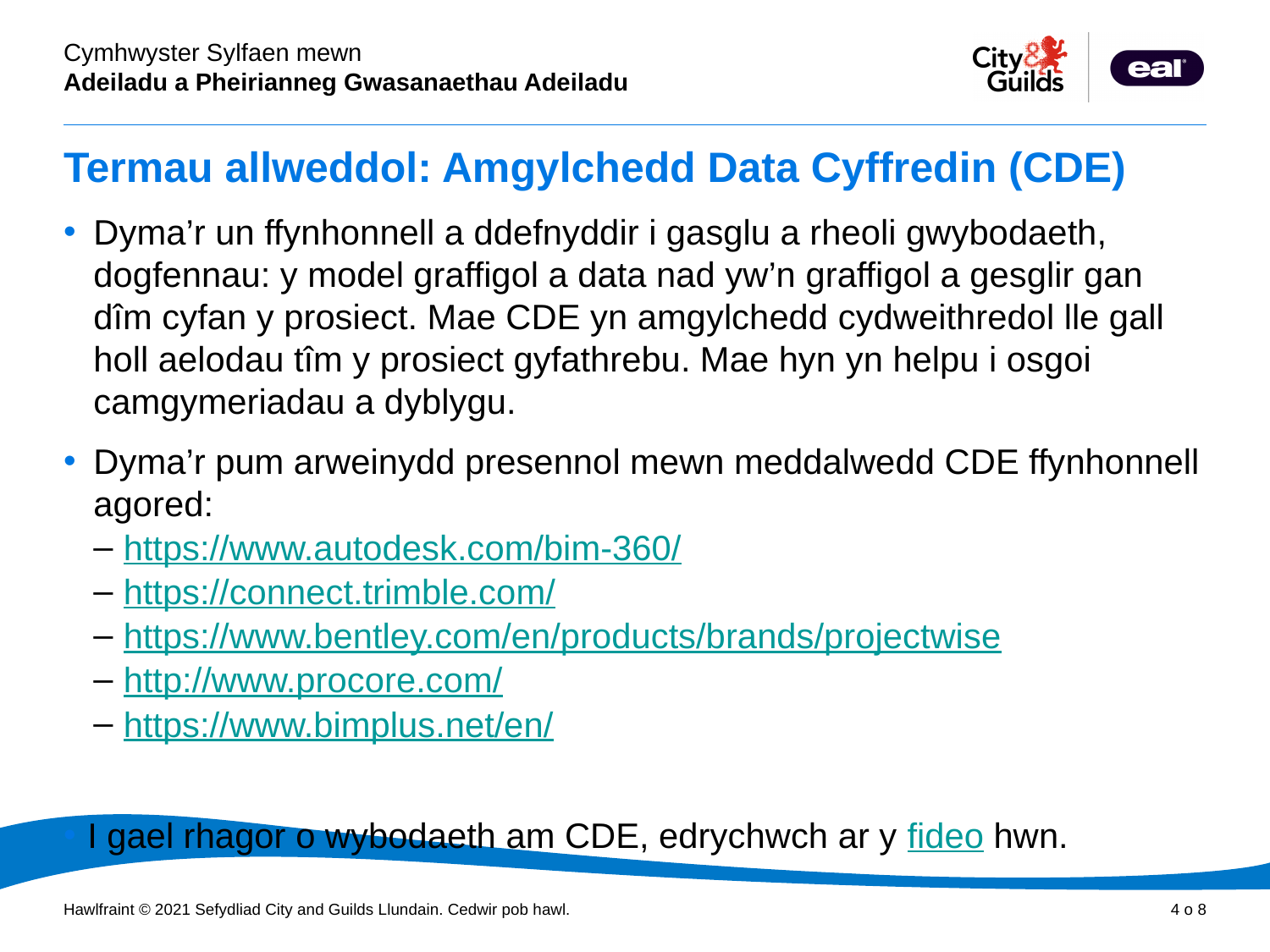

# Termau allweddol: Amgylchedd Data Cyffredin (CDE)
Dyma’r un ffynhonnell a ddefnyddir i gasglu a rheoli gwybodaeth, dogfennau: y model graffigol a data nad yw’n graffigol a gesglir gan dîm cyfan y prosiect. Mae CDE yn amgylchedd cydweithredol lle gall holl aelodau tîm y prosiect gyfathrebu. Mae hyn yn helpu i osgoi camgymeriadau a dyblygu.
Dyma’r pum arweinydd presennol mewn meddalwedd CDE ffynhonnell agored:
https://www.autodesk.com/bim-360/
https://connect.trimble.com/
https://www.bentley.com/en/products/brands/projectwise
http://www.procore.com/
https://www.bimplus.net/en/

I gael rhagor o wybodaeth am CDE, edrychwch ar y fideo hwn.